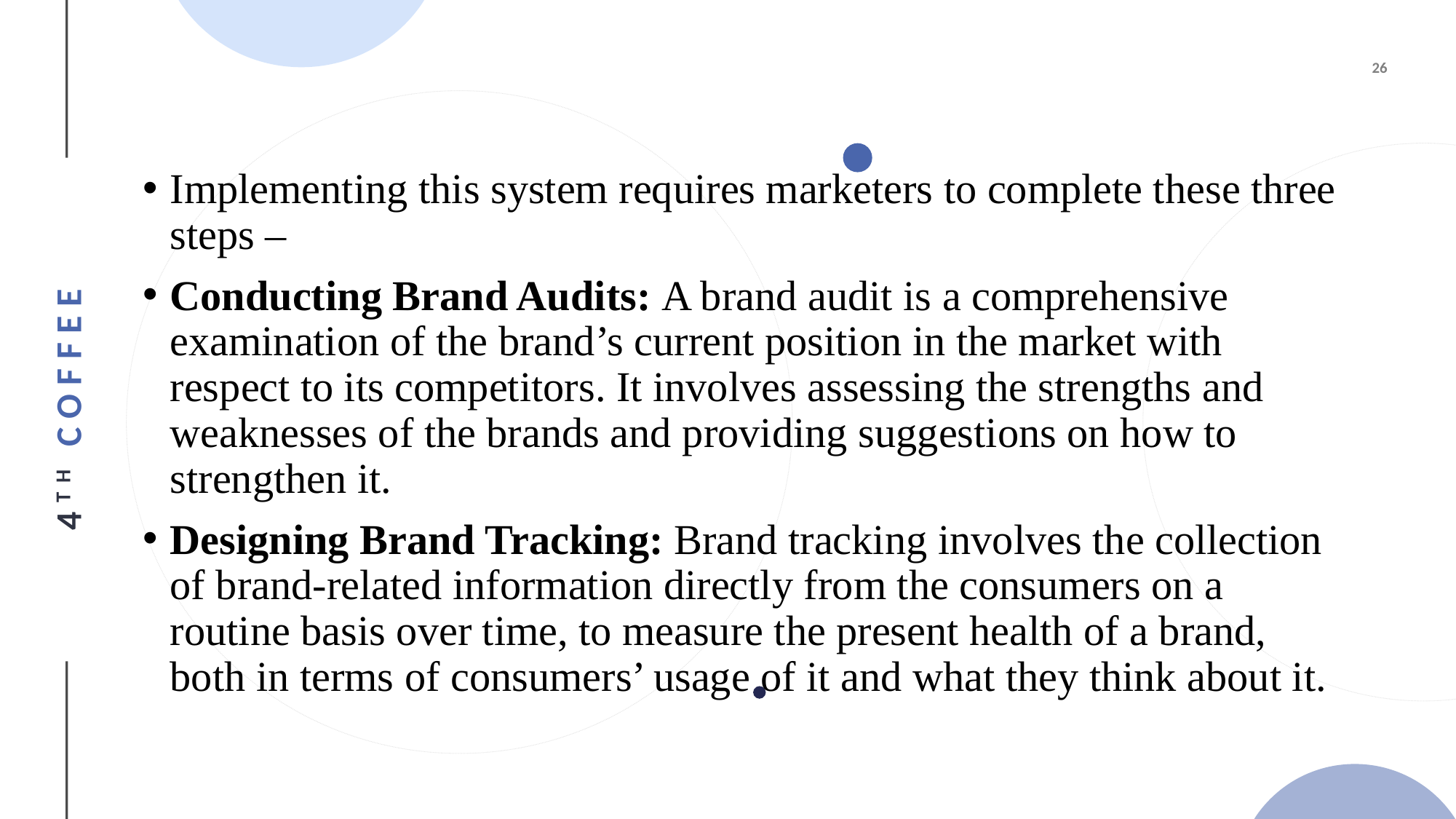

#
Implementing this system requires marketers to complete these three steps –
Conducting Brand Audits: A brand audit is a comprehensive examination of the brand’s current position in the market with respect to its competitors. It involves assessing the strengths and weaknesses of the brands and providing suggestions on how to strengthen it.
Designing Brand Tracking: Brand tracking involves the collection of brand-related information directly from the consumers on a routine basis over time, to measure the present health of a brand, both in terms of consumers’ usage of it and what they think about it.